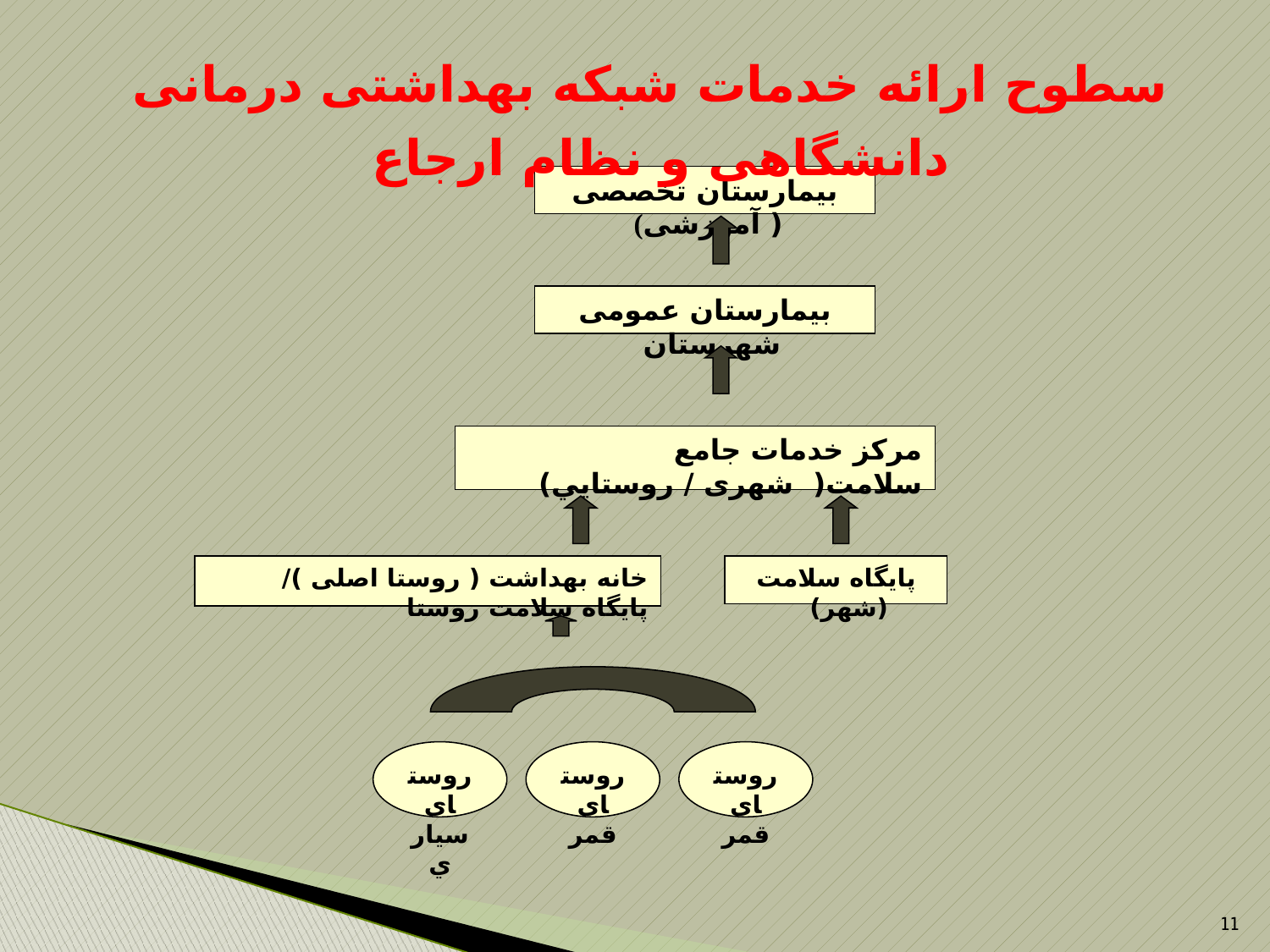

سطوح ارائه خدمات شبکه بهداشتی درمانی دانشگاهی و نظام ارجاع
بيمارستان تخصصی ( آموزشی)

روستای سياري
روستای قمر
روستای قمر

بيمارستان عمومی شهرستان

مرکز خدمات جامع سلامت(  شهری / روستايي)

خانه بهداشت ( روستا اصلی )/ پايگاه سلامت روستا

پايگاه سلامت (شهر)

11